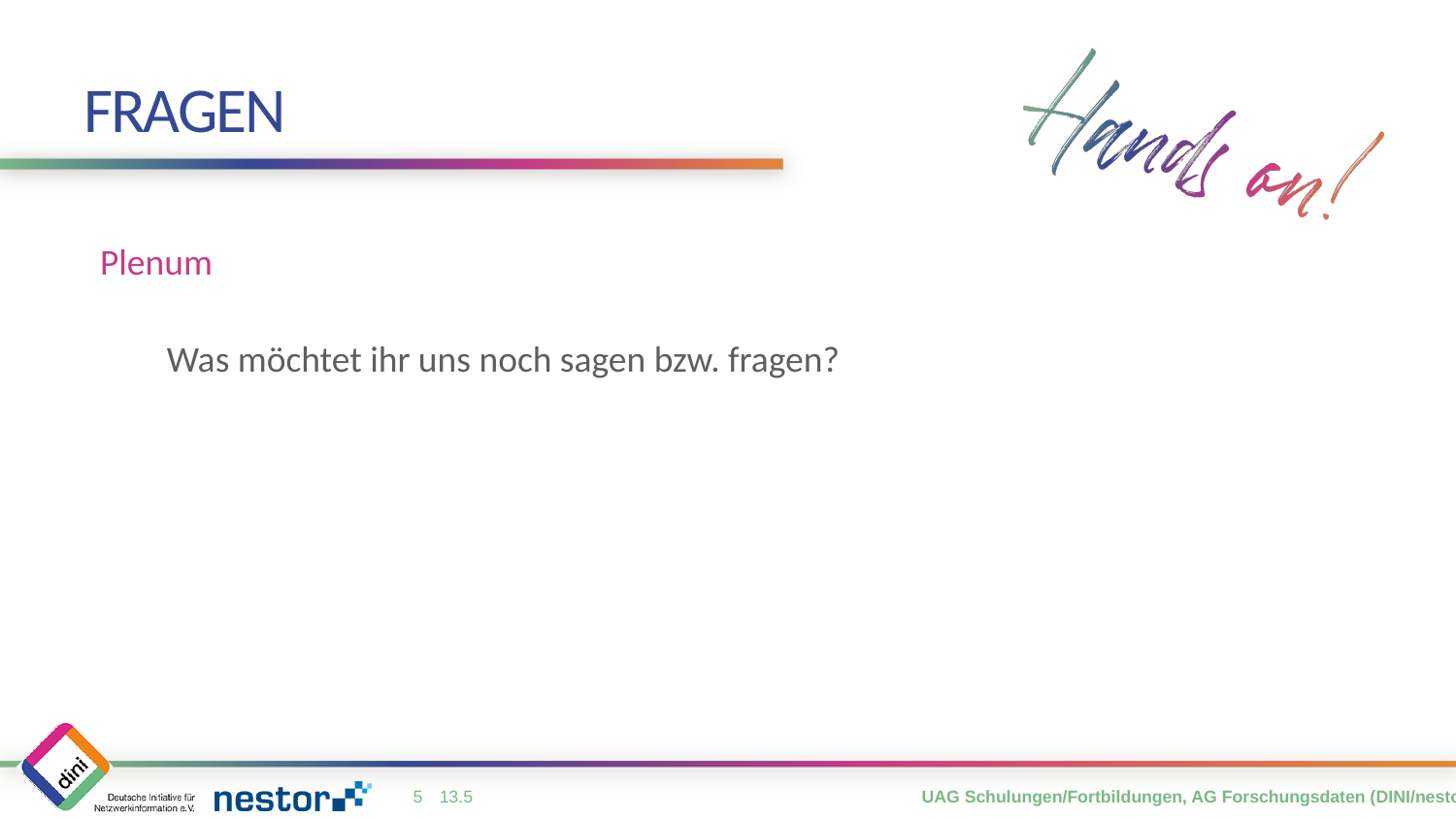

# Fragen
Plenum
Was möchtet ihr uns noch sagen bzw. fragen?
5
13.5